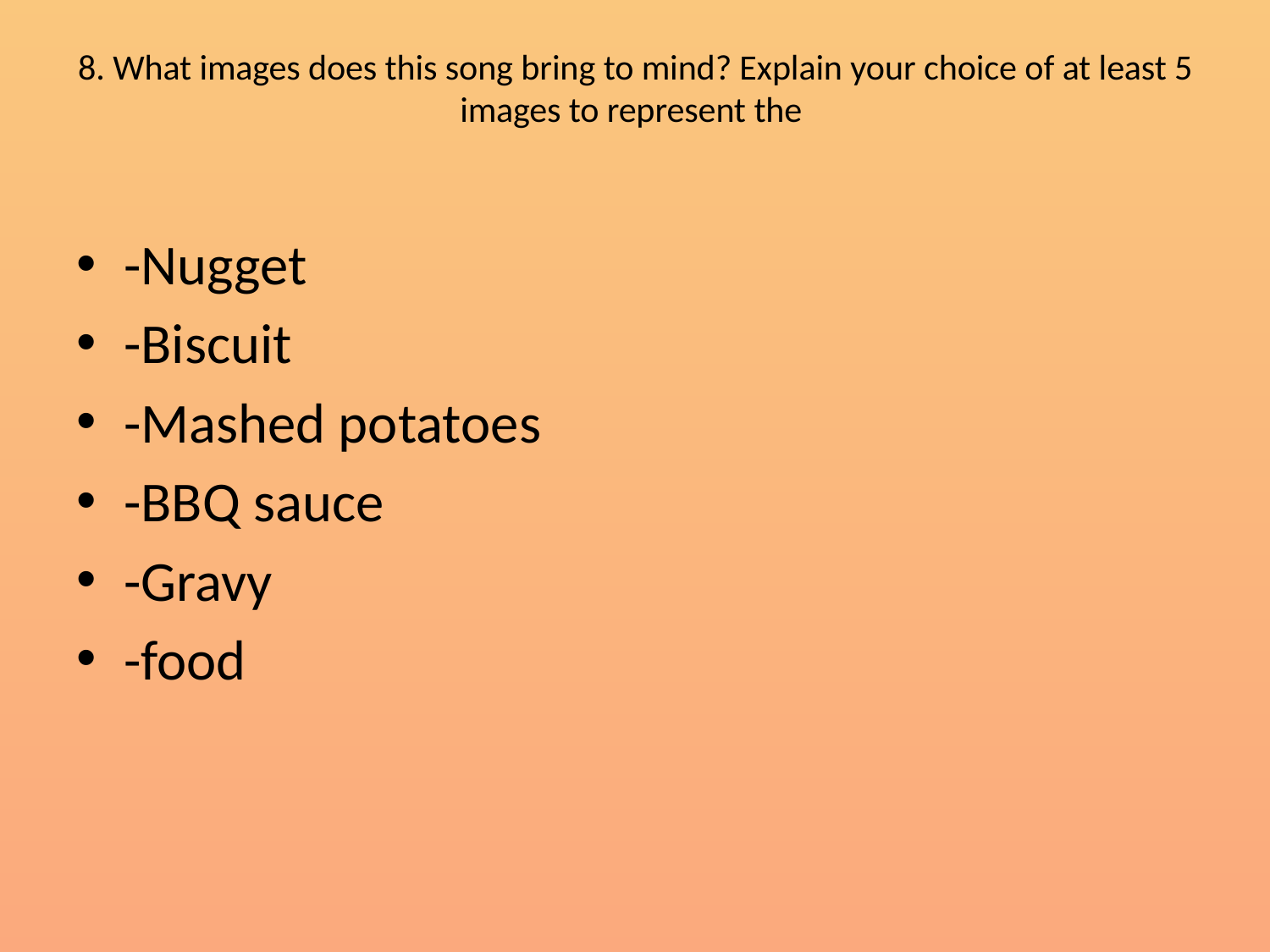

# 8. What images does this song bring to mind? Explain your choice of at least 5 images to represent the
-Nugget
-Biscuit
-Mashed potatoes
-BBQ sauce
-Gravy
-food